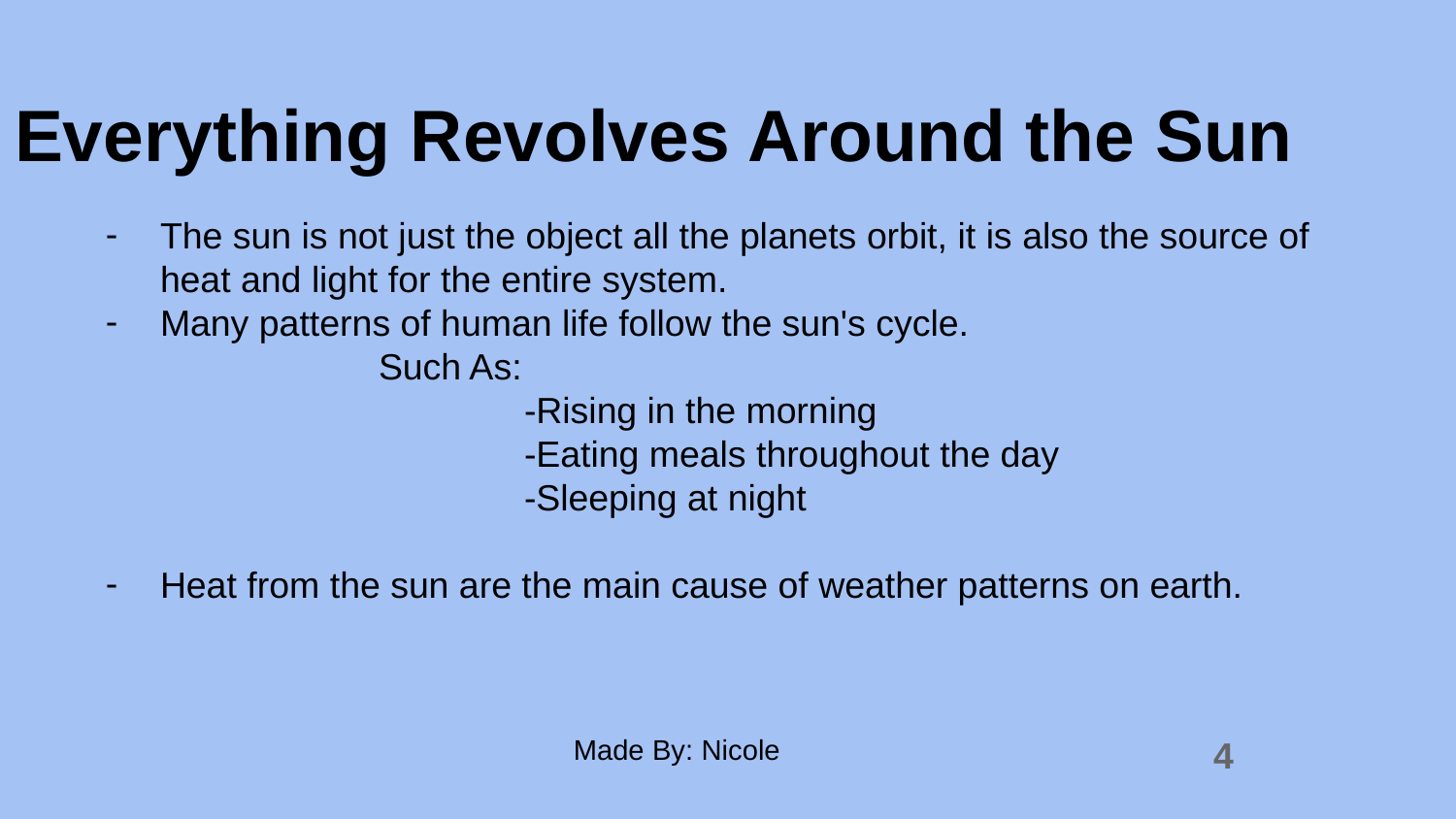

# Everything Revolves Around the Sun
The sun is not just the object all the planets orbit, it is also the source of heat and light for the entire system.
Many patterns of human life follow the sun's cycle.
		Such As:
			-Rising in the morning
			-Eating meals throughout the day
			-Sleeping at night

Heat from the sun are the main cause of weather patterns on earth.
Made By: Nicole
4